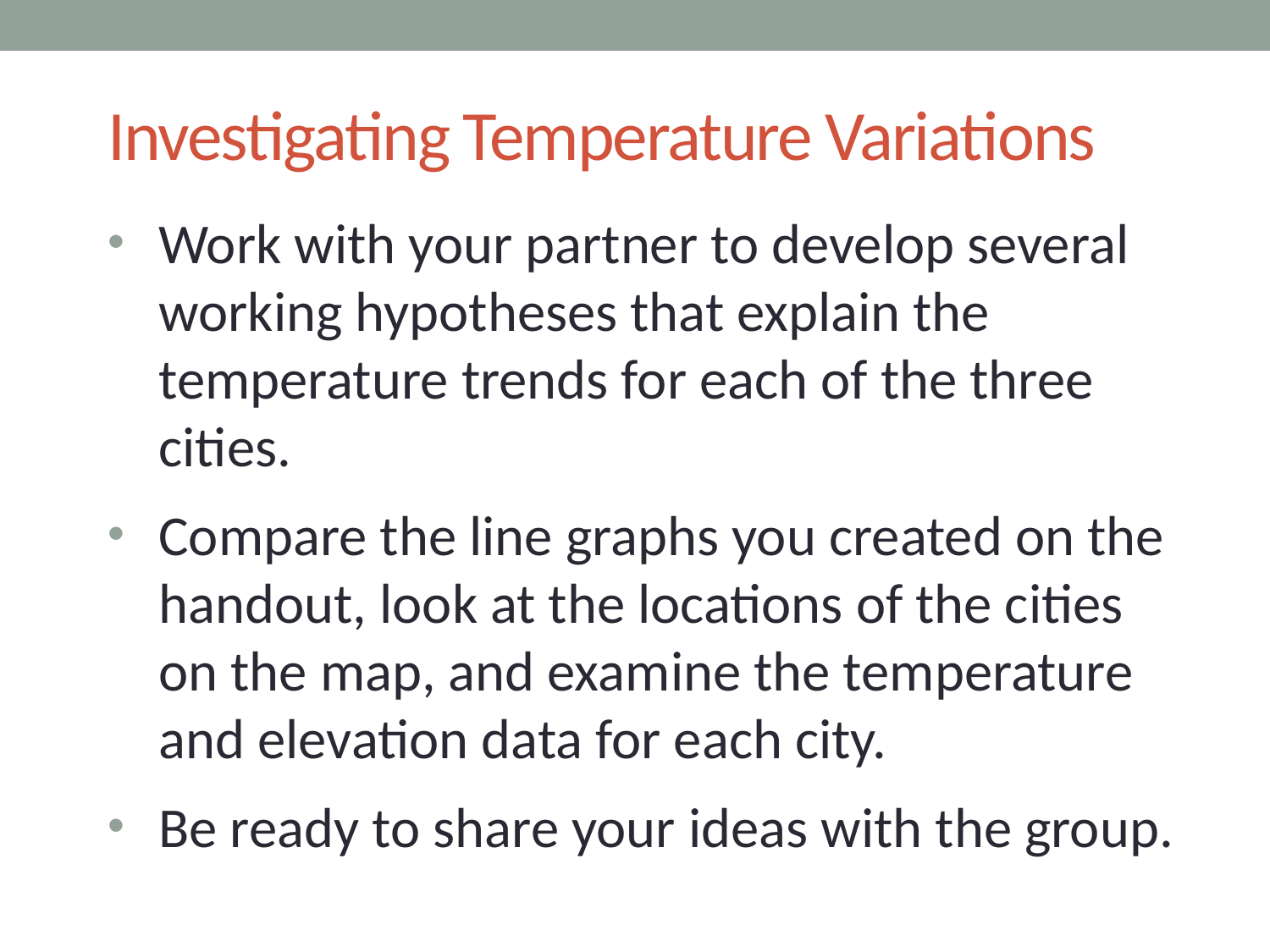

# Investigating Temperature Variations
Work with your partner to develop several working hypotheses that explain the temperature trends for each of the three cities.
Compare the line graphs you created on the handout, look at the locations of the cities on the map, and examine the temperature and elevation data for each city.
Be ready to share your ideas with the group.